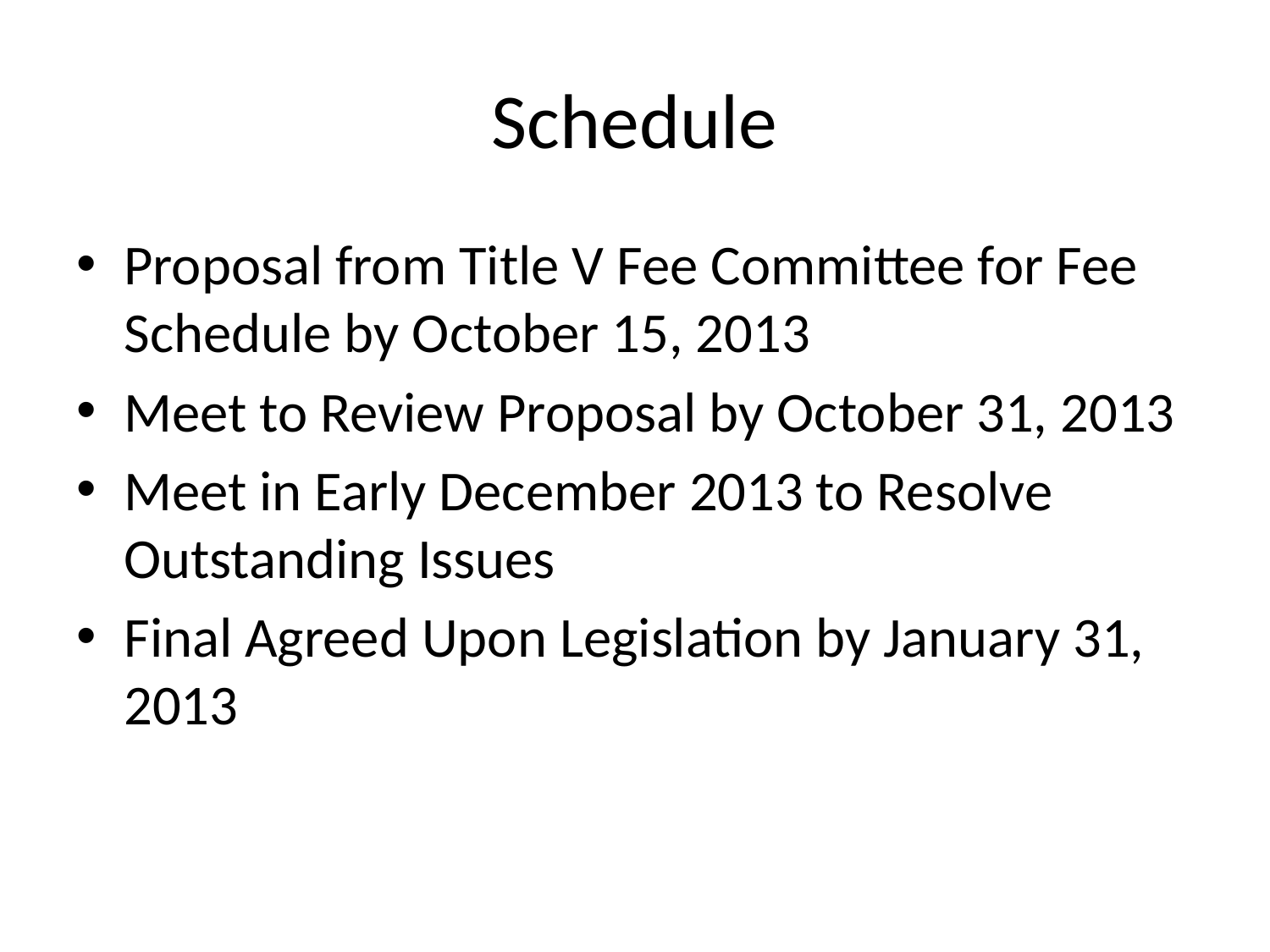

# Schedule
Proposal from Title V Fee Committee for Fee Schedule by October 15, 2013
Meet to Review Proposal by October 31, 2013
Meet in Early December 2013 to Resolve Outstanding Issues
Final Agreed Upon Legislation by January 31, 2013